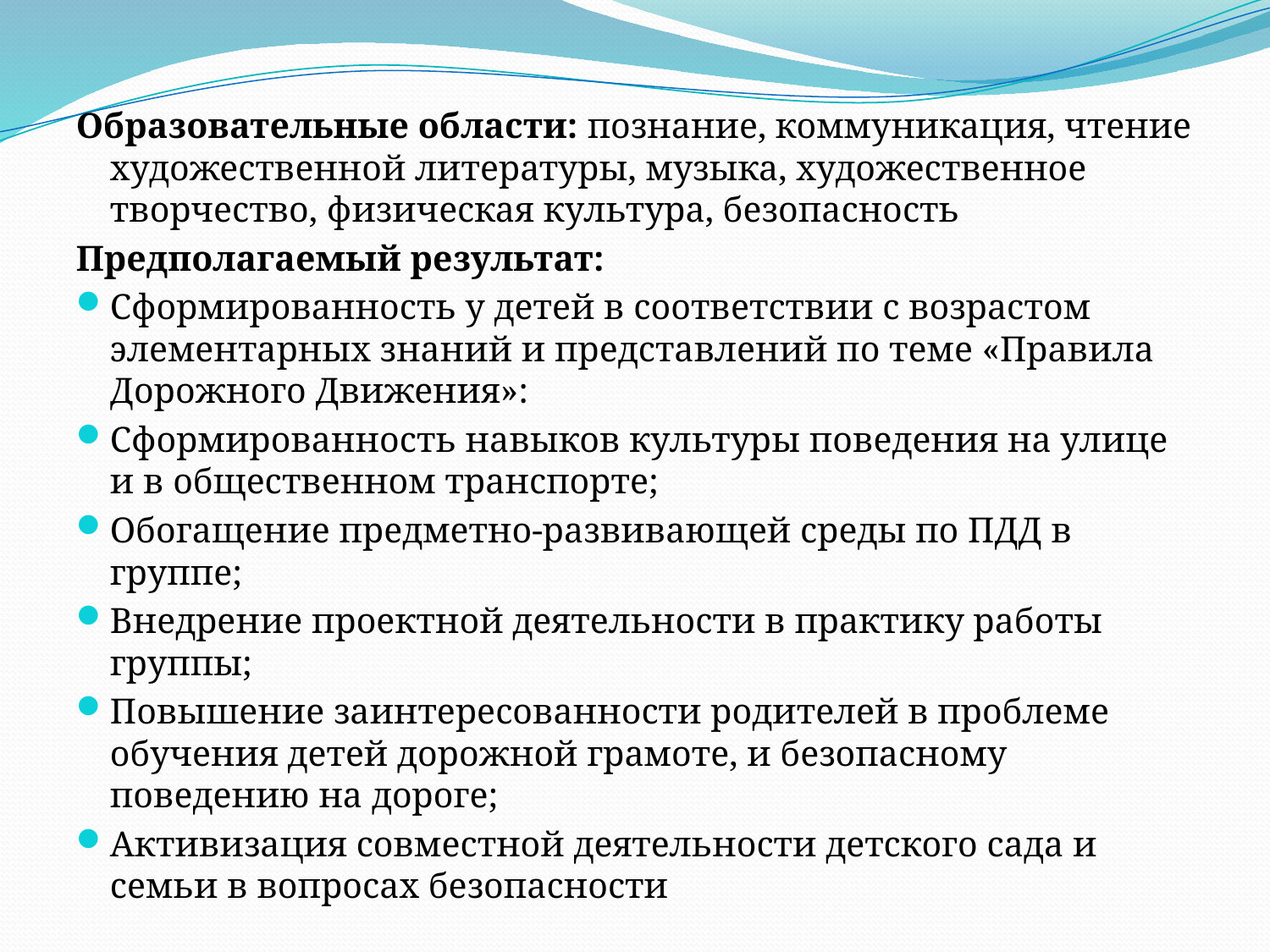

Образовательные области: познание, коммуникация, чтение художественной литературы, музыка, художественное творчество, физическая культура, безопасность
Предполагаемый результат:
Сформированность у детей в соответствии с возрастом элементарных знаний и представлений по теме «Правила Дорожного Движения»:
Сформированность навыков культуры поведения на улице и в общественном транспорте;
Обогащение предметно-развивающей среды по ПДД в группе;
Внедрение проектной деятельности в практику работы группы;
Повышение заинтересованности родителей в проблеме обучения детей дорожной грамоте, и безопасному поведению на дороге;
Активизация совместной деятельности детского сада и семьи в вопросах безопасности